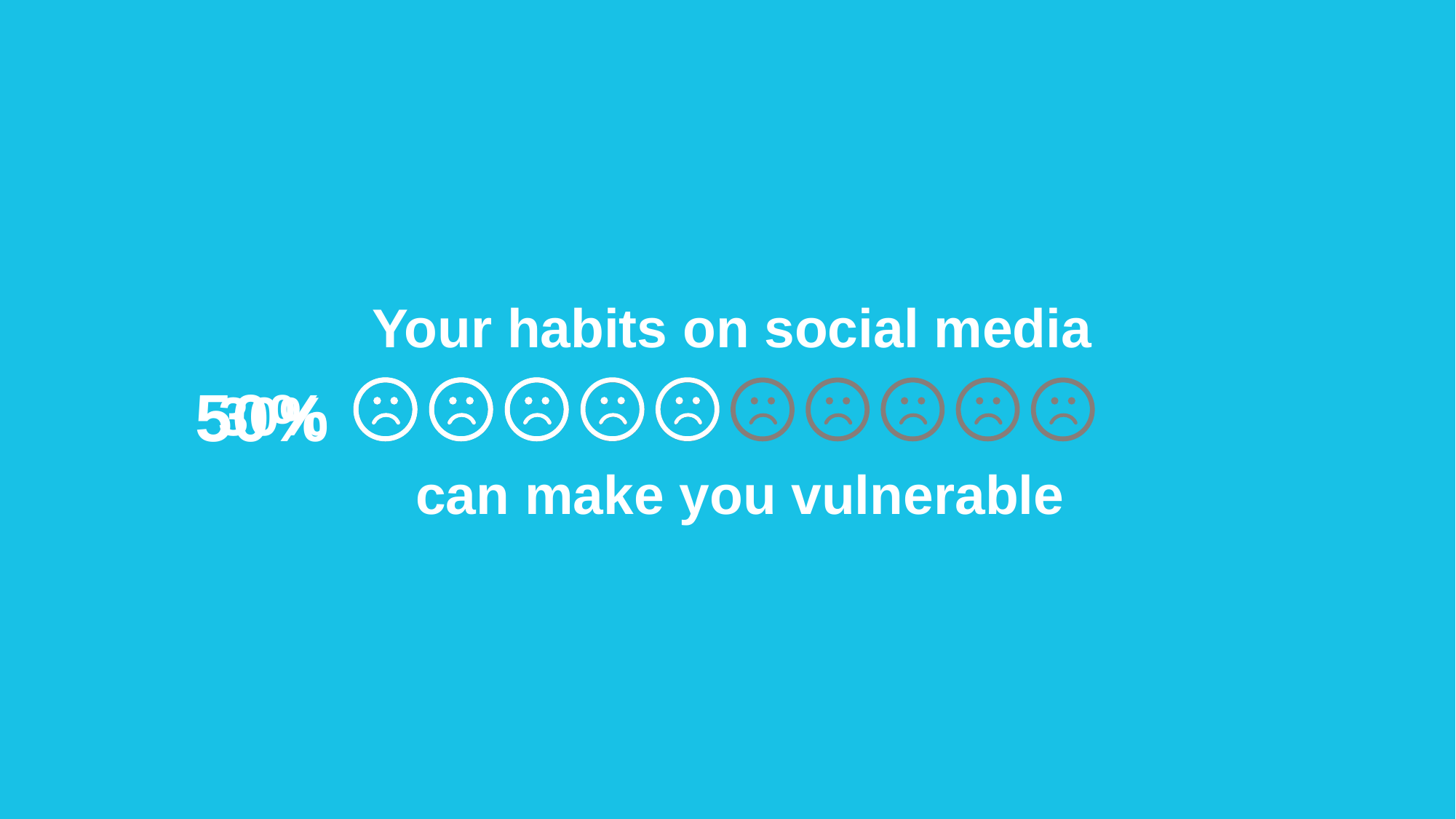

Your habits on social media
50%

30%
can make you vulnerable